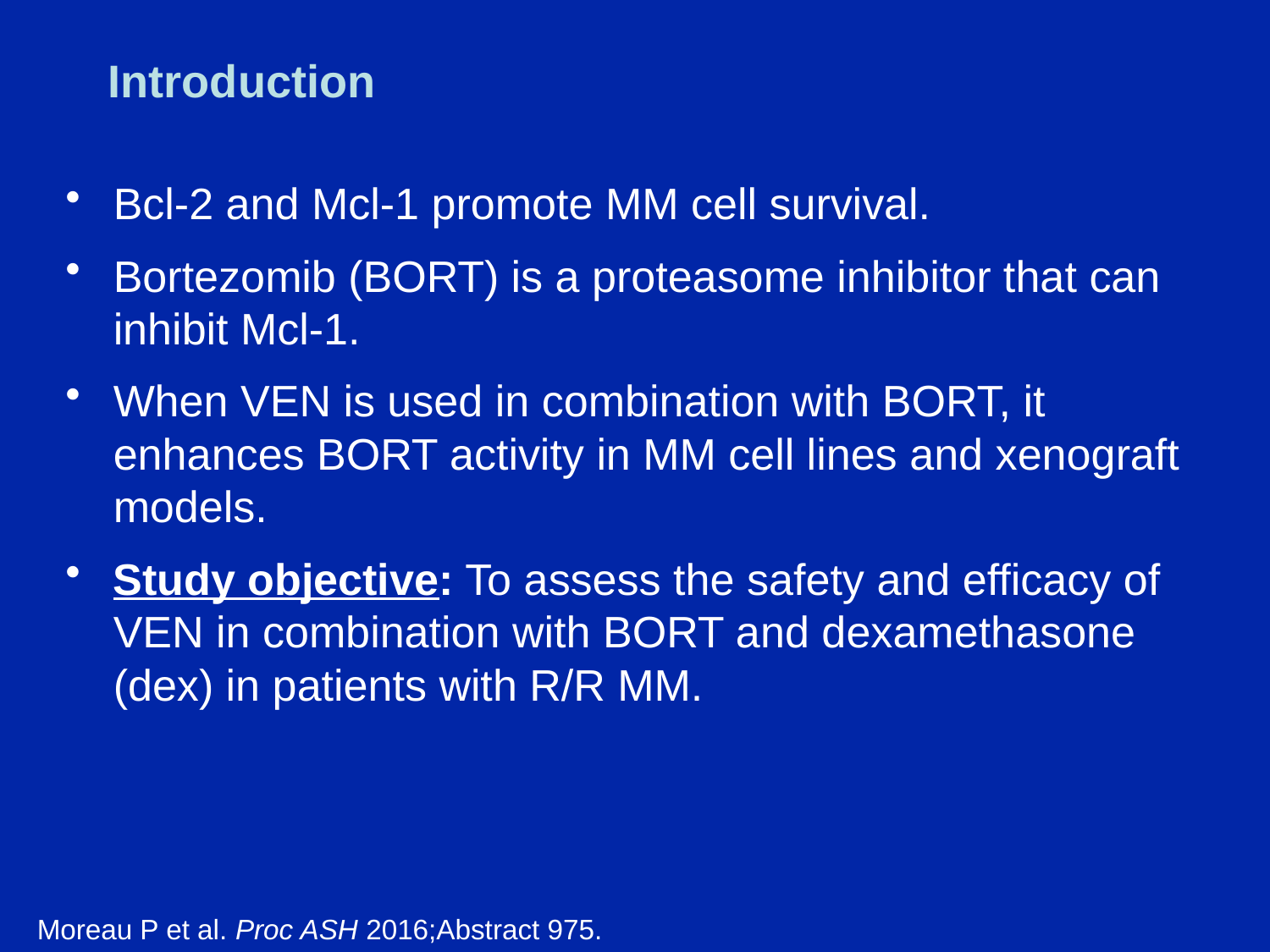

# Introduction
Bcl-2 and Mcl-1 promote MM cell survival.
Bortezomib (BORT) is a proteasome inhibitor that can inhibit Mcl-1.
When VEN is used in combination with BORT, it enhances BORT activity in MM cell lines and xenograft models.
Study objective: To assess the safety and efficacy of VEN in combination with BORT and dexamethasone (dex) in patients with R/R MM.
Moreau P et al. Proc ASH 2016;Abstract 975.